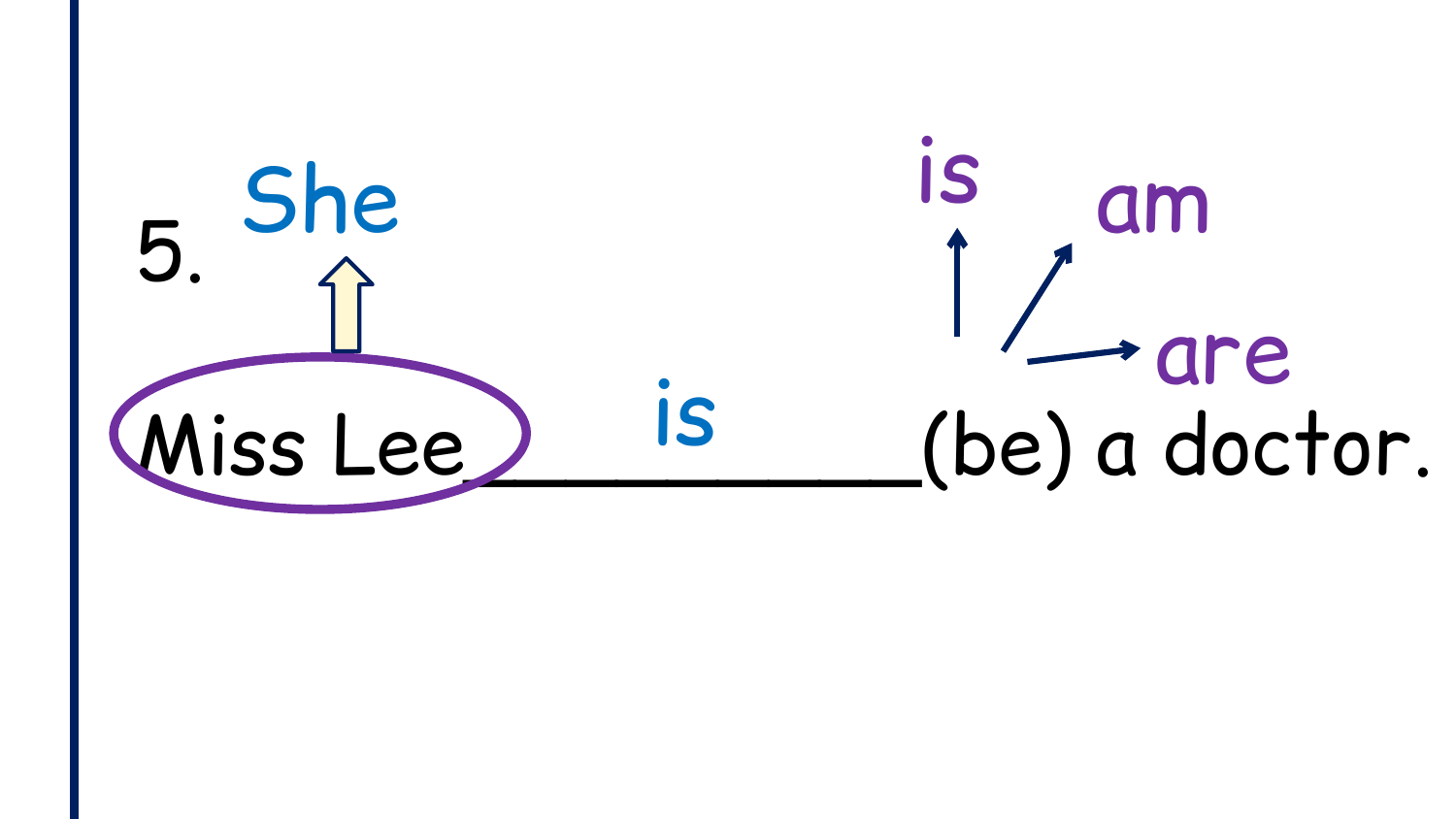

is
am
are
She
5.

Miss Lee_________(be) a doctor.

is